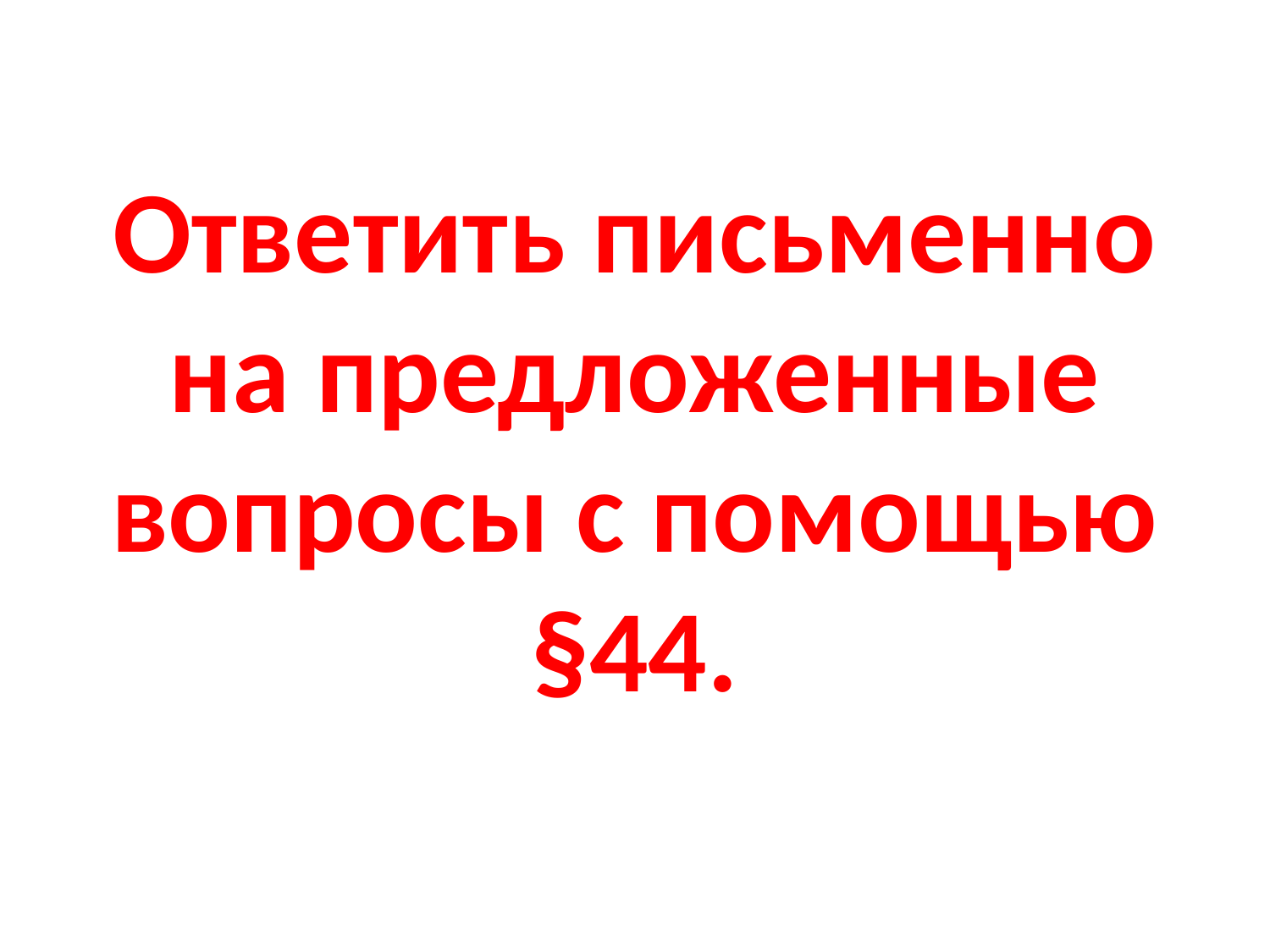

# Ответить письменно на предложенные вопросы с помощью §44.